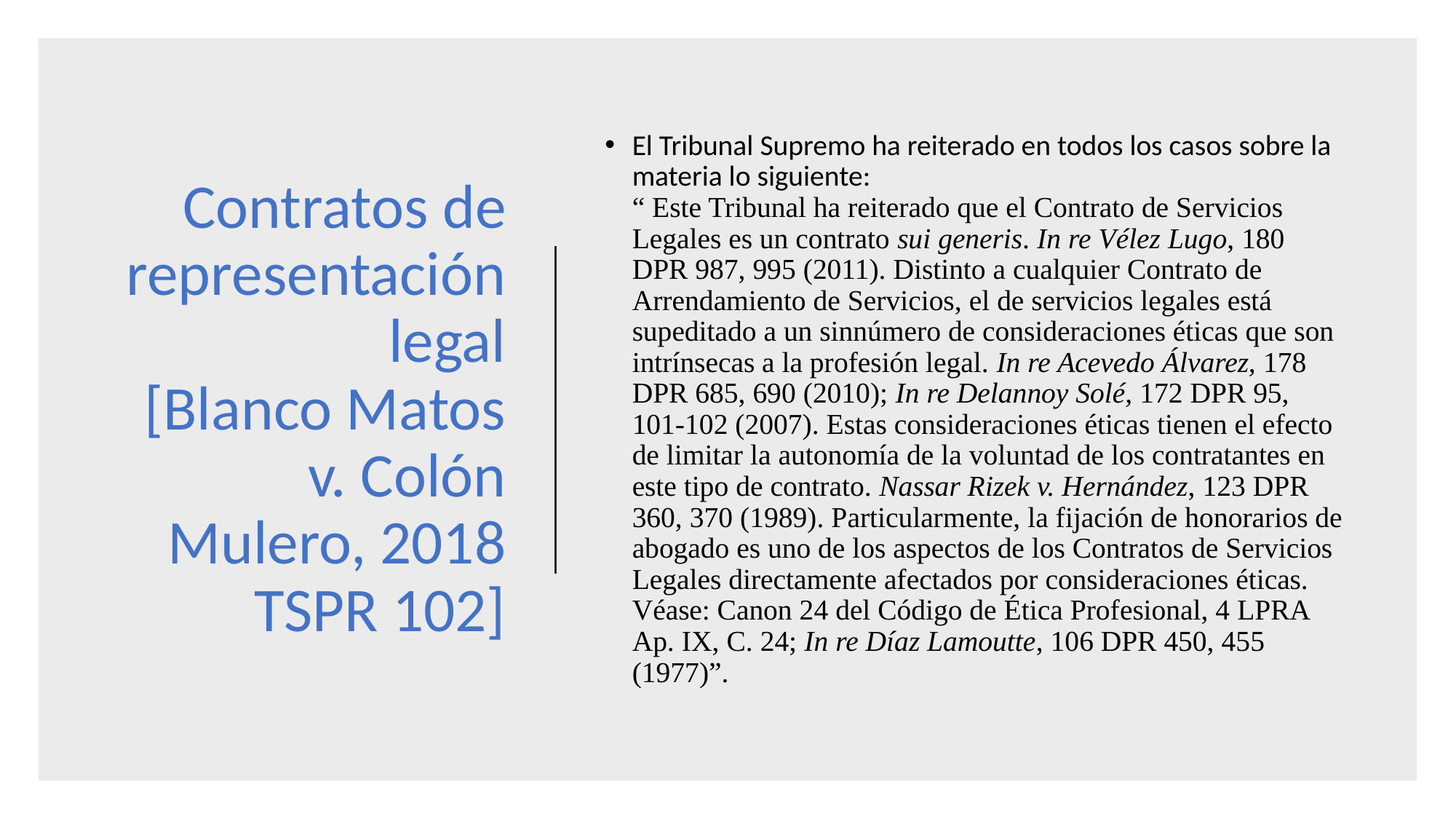

# Contratos de representación legal [Blanco Matos v. Colón Mulero, 2018 TSPR 102]
El Tribunal Supremo ha reiterado en todos los casos sobre la materia lo siguiente:  
“ Este Tribunal ha reiterado que el Contrato de Servicios Legales es un contrato sui generis. In re Vélez Lugo, 180 DPR 987, 995 (2011). Distinto a cualquier Contrato de Arrendamiento de Servicios, el de servicios legales está supeditado a un sinnúmero de consideraciones éticas que son intrínsecas a la profesión legal. In re Acevedo Álvarez, 178 DPR 685, 690 (2010); In re Delannoy Solé, 172 DPR 95, 101-102 (2007). Estas consideraciones éticas tienen el efecto de limitar la autonomía de la voluntad de los contratantes en este tipo de contrato. Nassar Rizek v. Hernández, 123 DPR 360, 370 (1989). Particularmente, la fijación de honorarios de abogado es uno de los aspectos de los Contratos de Servicios Legales directamente afectados por consideraciones éticas. Véase: Canon 24 del Código de Ética Profesional, 4 LPRA Ap. IX, C. 24; In re Díaz Lamoutte, 106 DPR 450, 455 (1977)”.